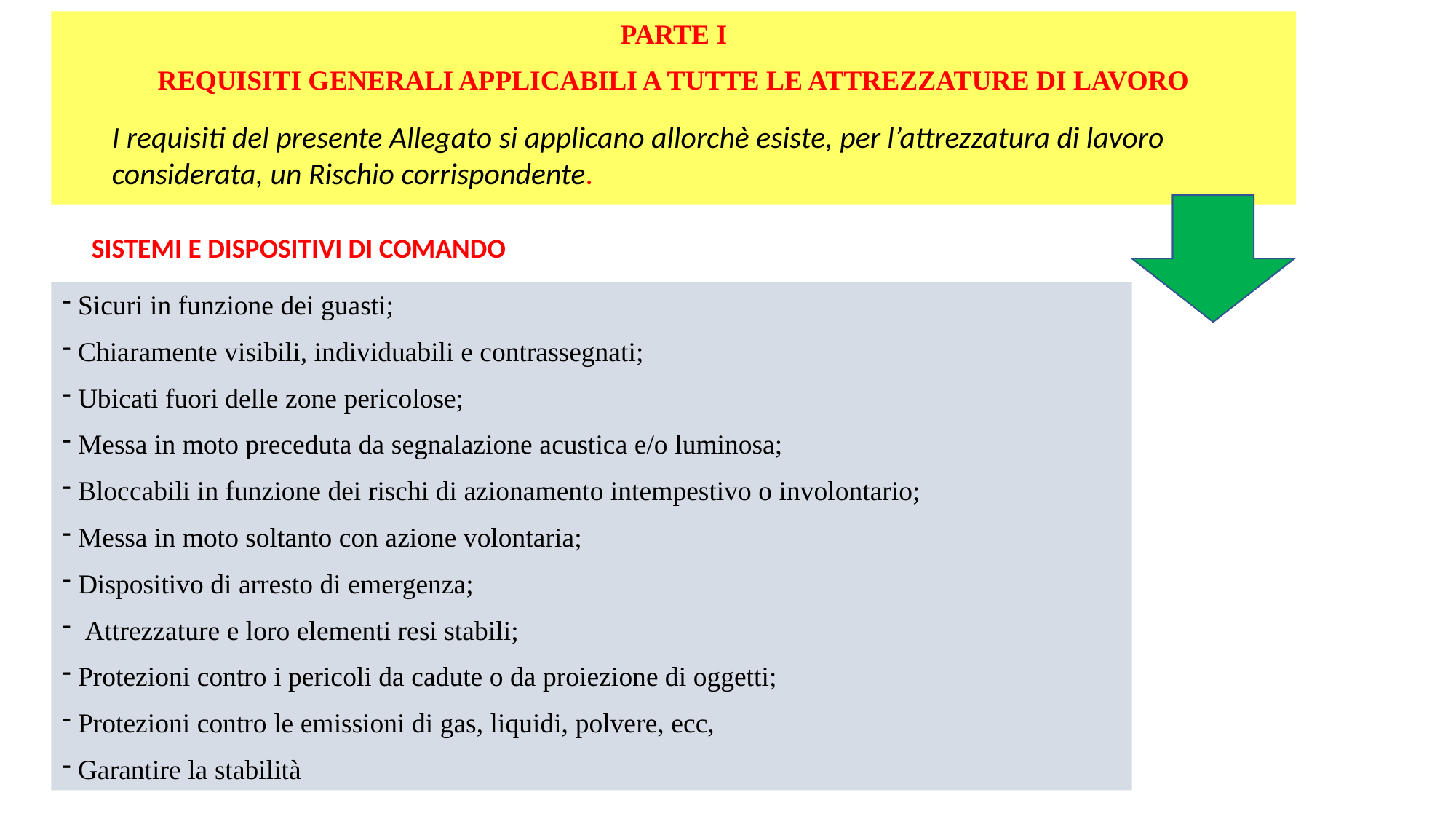

PARTE I
REQUISITI GENERALI APPLICABILI A TUTTE LE ATTREZZATURE DI LAVORO

I requisiti del presente Allegato si applicano allorchè esiste, per l’attrezzatura di lavoro considerata, un Rischio corrispondente.

SISTEMI E DISPOSITIVI DI COMANDO
 Sicuri in funzione dei guasti;
 Chiaramente visibili, individuabili e contrassegnati;
 Ubicati fuori delle zone pericolose;
 Messa in moto preceduta da segnalazione acustica e/o luminosa;
 Bloccabili in funzione dei rischi di azionamento intempestivo o involontario;
 Messa in moto soltanto con azione volontaria;
 Dispositivo di arresto di emergenza;
  Attrezzature e loro elementi resi stabili;
 Protezioni contro i pericoli da cadute o da proiezione di oggetti;
 Protezioni contro le emissioni di gas, liquidi, polvere, ecc,
 Garantire la stabilità